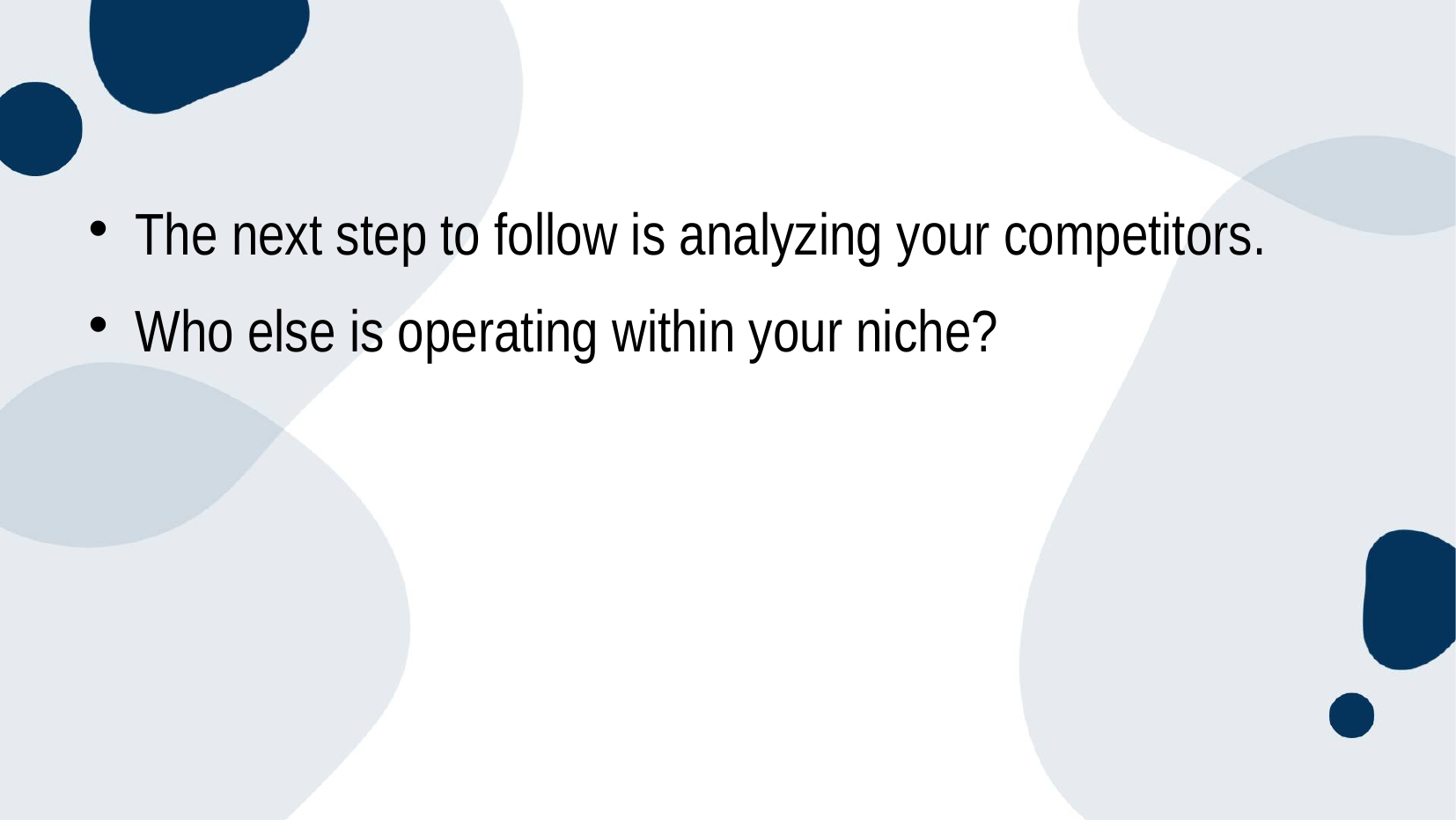

#
The next step to follow is analyzing your competitors.
Who else is operating within your niche?